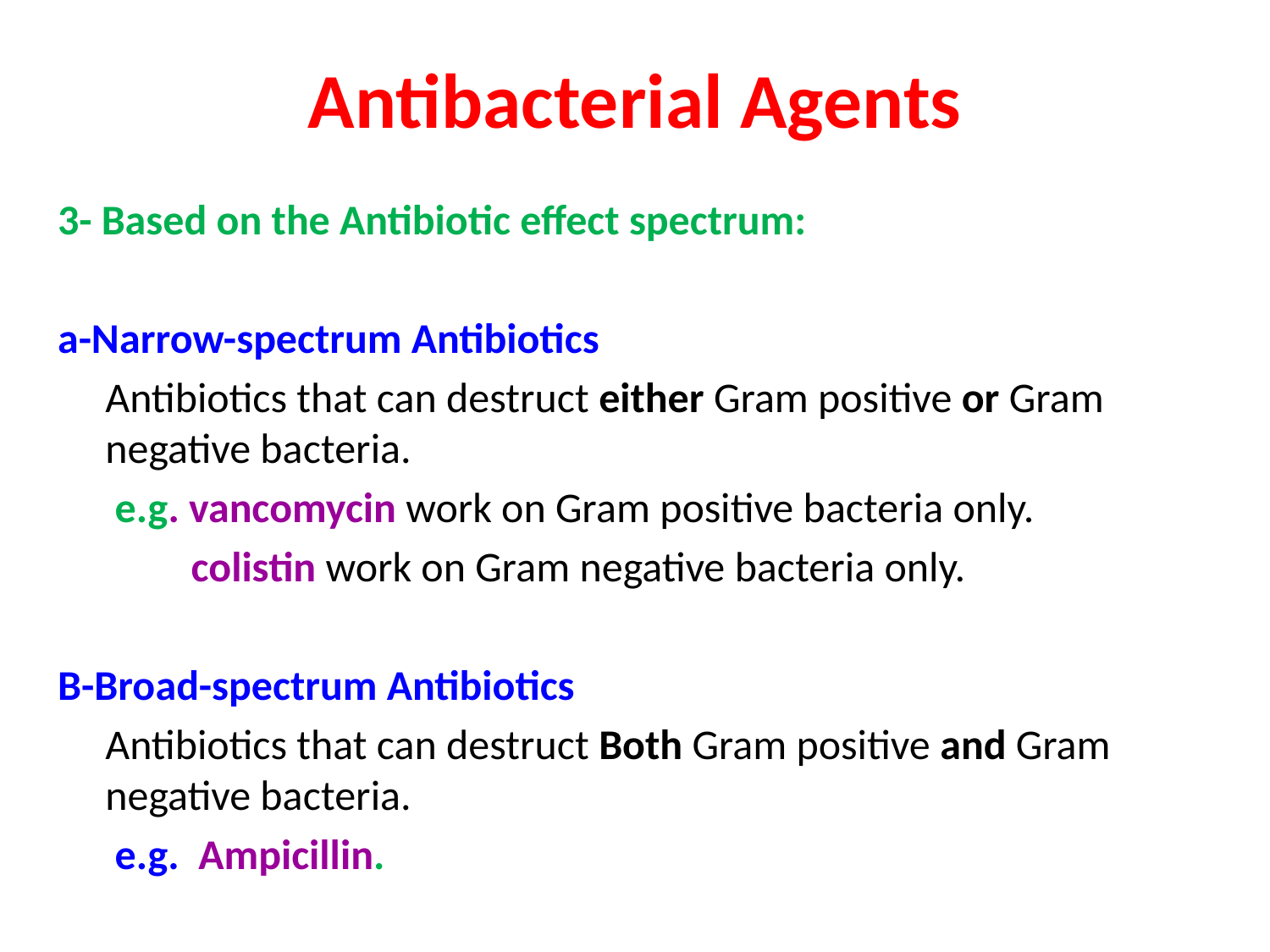

# Antibacterial Agents
3- Based on the Antibiotic effect spectrum:

a-Narrow-spectrum Antibiotics
     Antibiotics that can destruct either Gram positive or Gram negative bacteria.
      e.g. vancomycin work on Gram positive bacteria only.
              colistin work on Gram negative bacteria only.

B-Broad-spectrum Antibiotics
     Antibiotics that can destruct Both Gram positive and Gram negative bacteria.
      e.g.  Ampicillin.